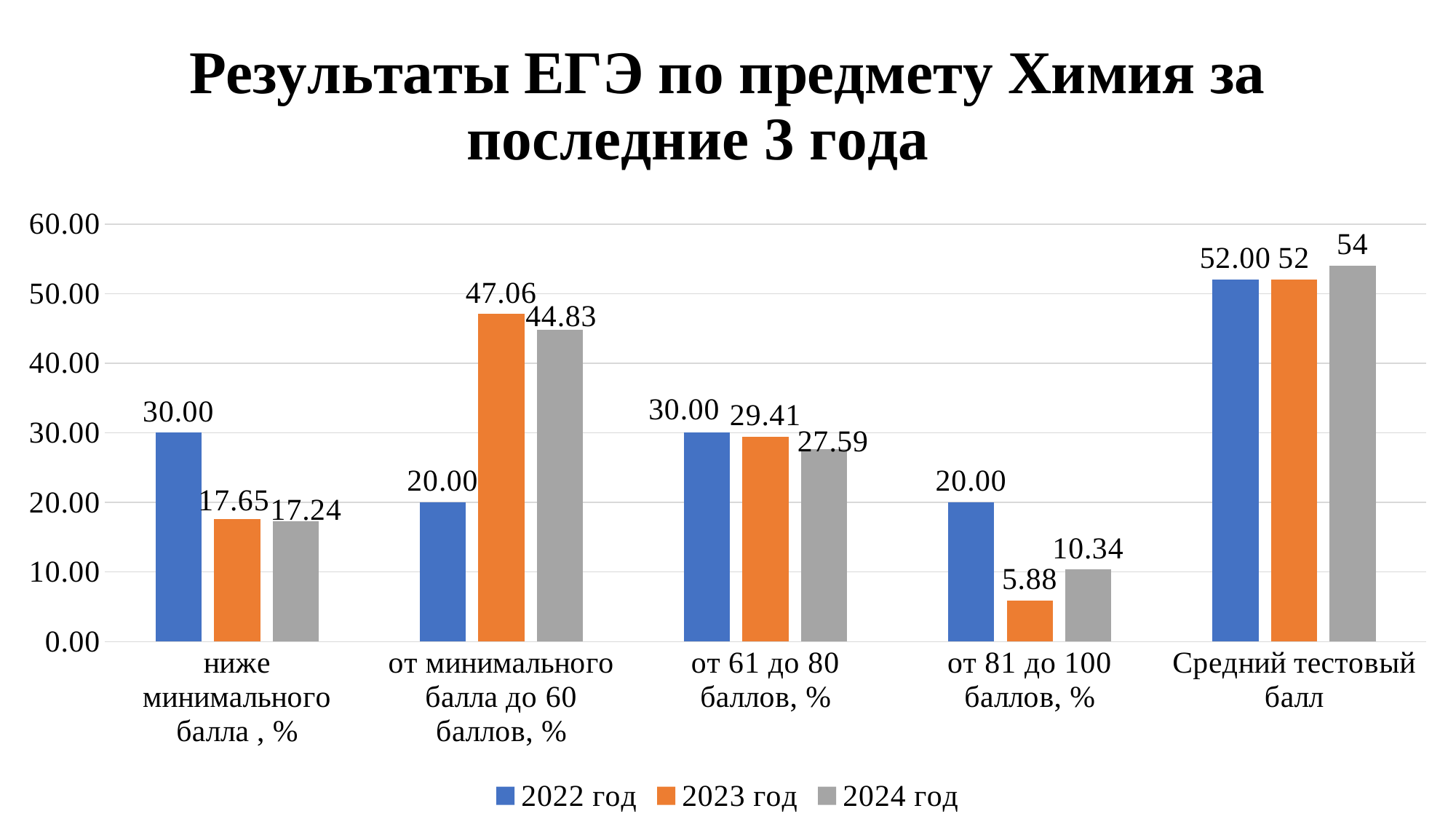

### Chart: Результаты ЕГЭ по предмету Химия за последние 3 года

| Category | 2022 год | 2023 год | 2024 год |
|---|---|---|---|
| ниже минимального балла , % | 30.0 | 17.65 | 17.24 |
| от минимального балла до 60 баллов, % | 20.0 | 47.06 | 44.83 |
| от 61 до 80 баллов, % | 30.0 | 29.41 | 27.59 |
| от 81 до 100 баллов, % | 20.0 | 5.88 | 10.34 |
| Средний тестовый балл | 52.0 | 52.0 | 54.0 |